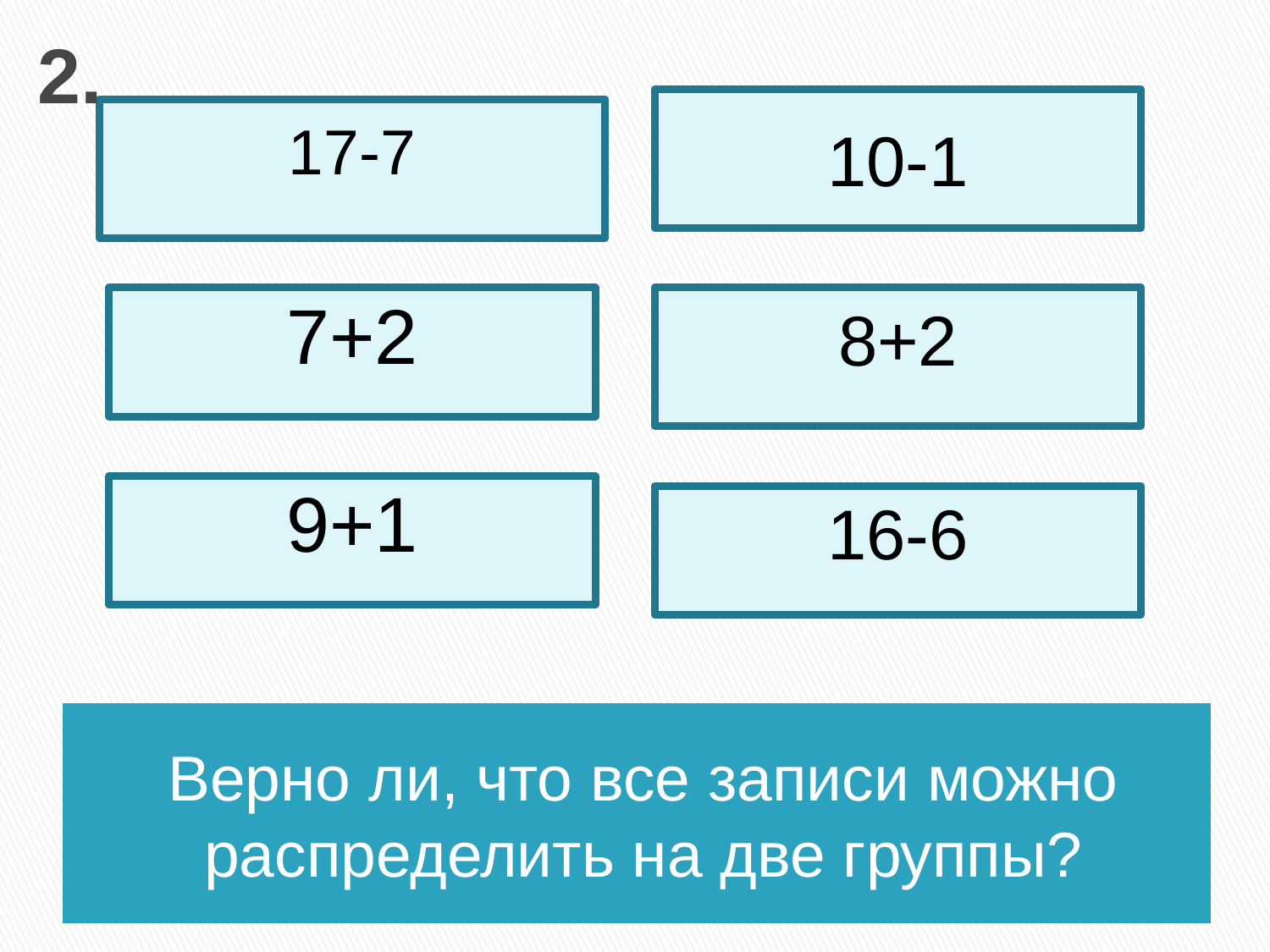

2.
10-1
17-7

7+2

8+2

9+1

16-6

Верно ли, что все записи можно распределить на две группы?